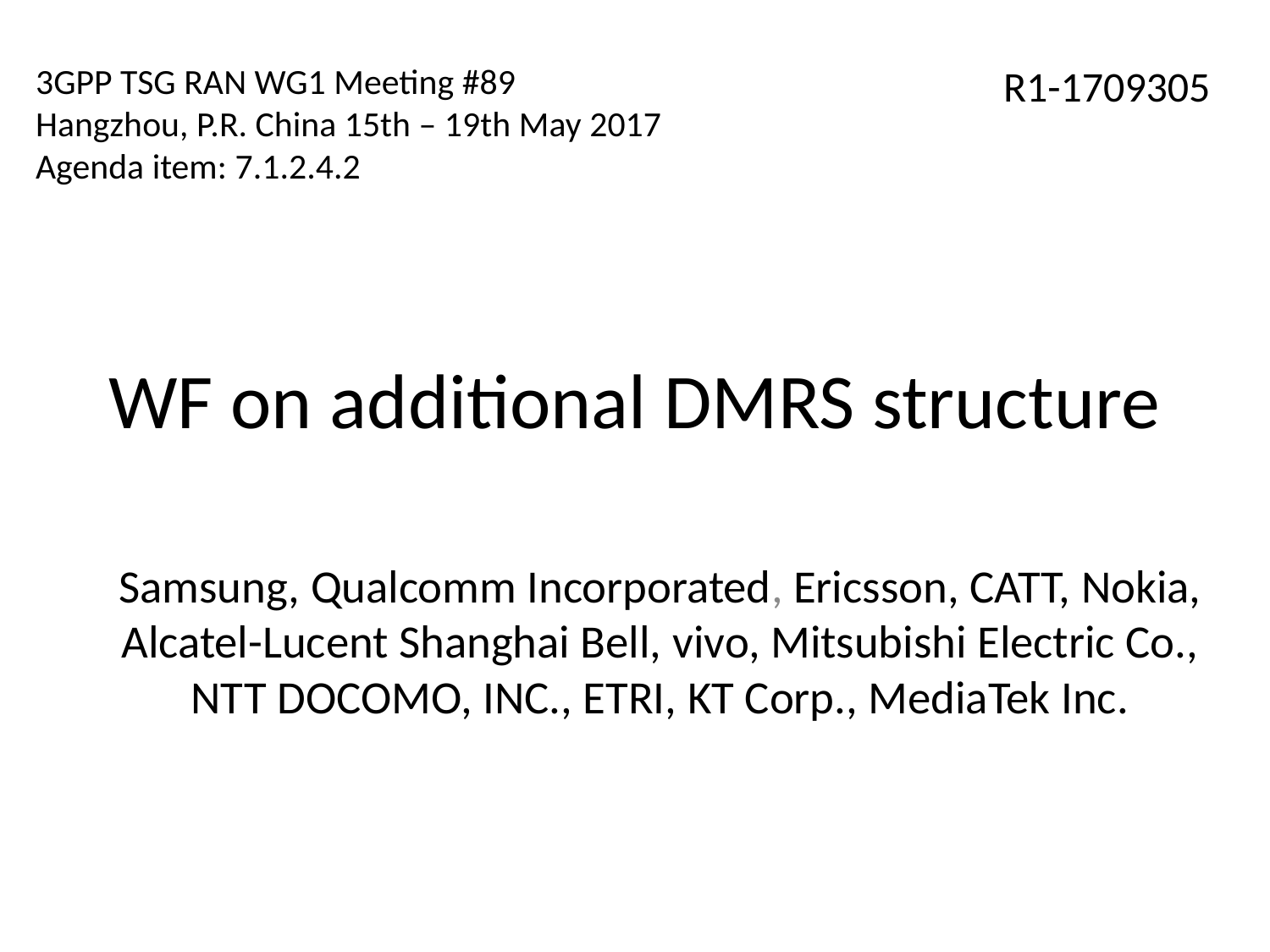

3GPP TSG RAN WG1 Meeting #89
Hangzhou, P.R. China 15th – 19th May 2017
Agenda item: 7.1.2.4.2
R1-1709305
# WF on additional DMRS structure
Samsung, Qualcomm Incorporated, Ericsson, CATT, Nokia, Alcatel-Lucent Shanghai Bell, vivo, Mitsubishi Electric Co., NTT DOCOMO, INC., ETRI, KT Corp., MediaTek Inc.